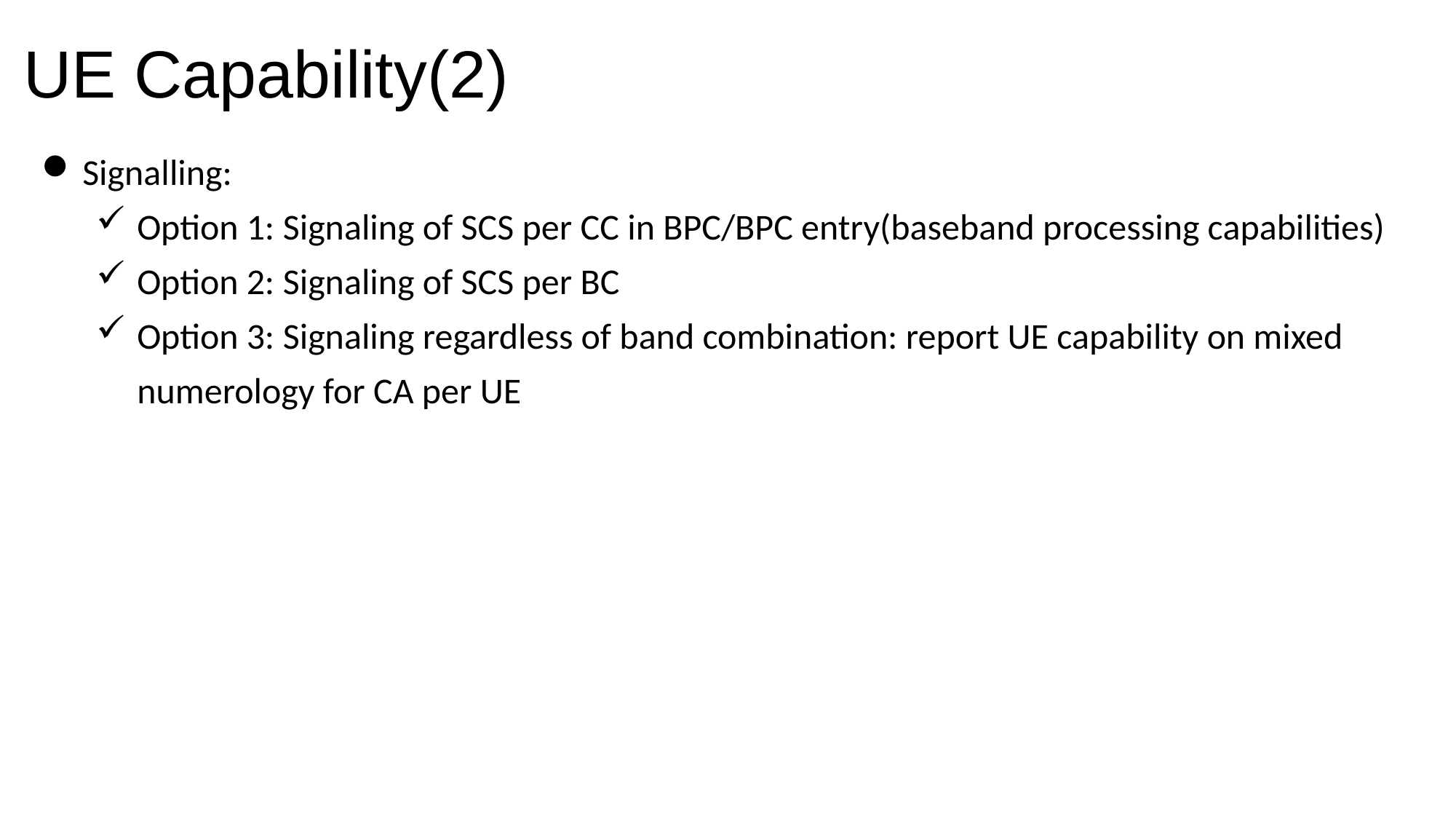

# UE Capability(2)
Signalling:
Option 1: Signaling of SCS per CC in BPC/BPC entry(baseband processing capabilities)
Option 2: Signaling of SCS per BC
Option 3: Signaling regardless of band combination: report UE capability on mixed numerology for CA per UE